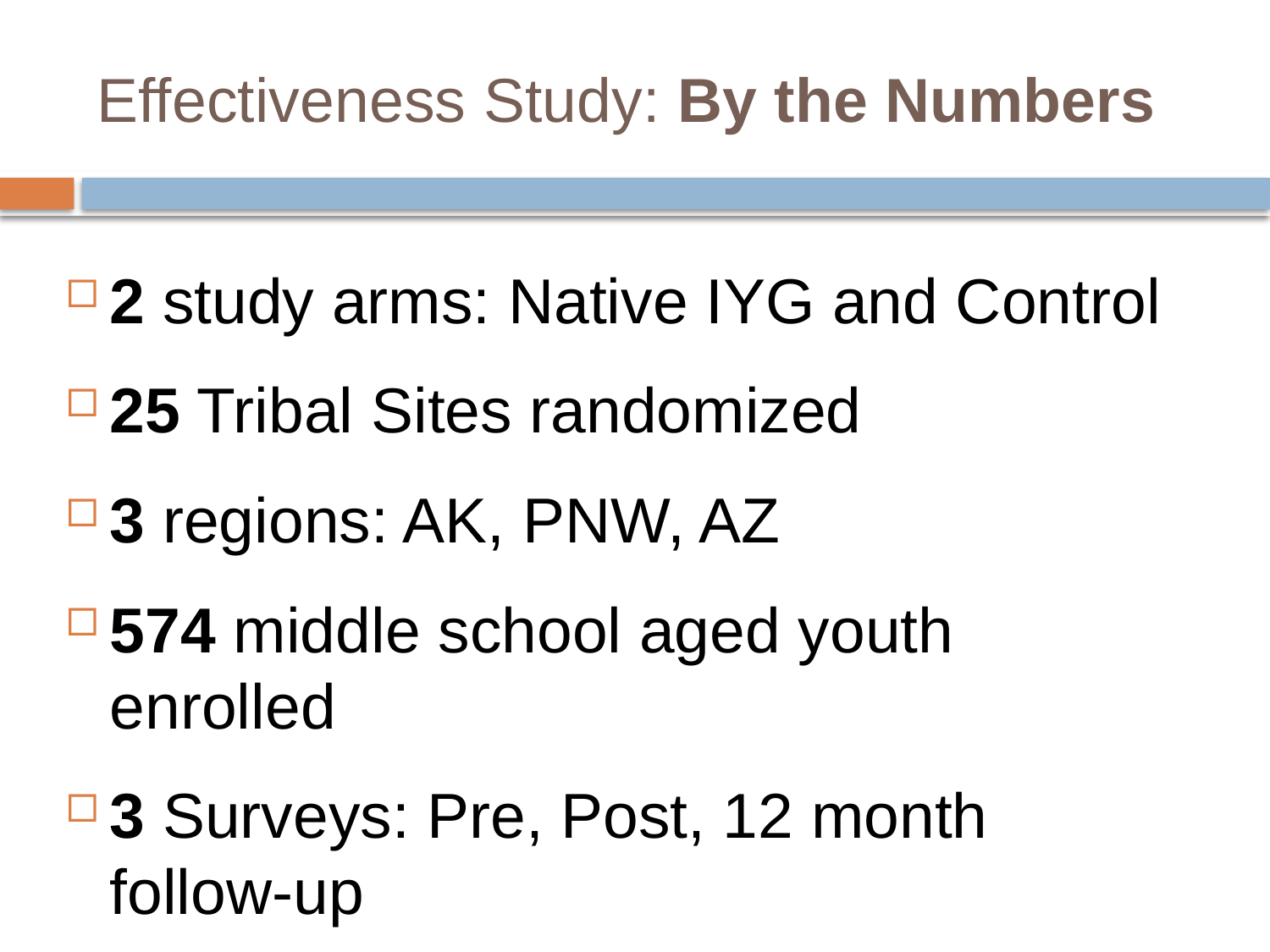

# Effectiveness Study: By the Numbers
2 study arms: Native IYG and Control
25 Tribal Sites randomized
3 regions: AK, PNW, AZ
574 middle school aged youth enrolled
3 Surveys: Pre, Post, 12 month follow-up